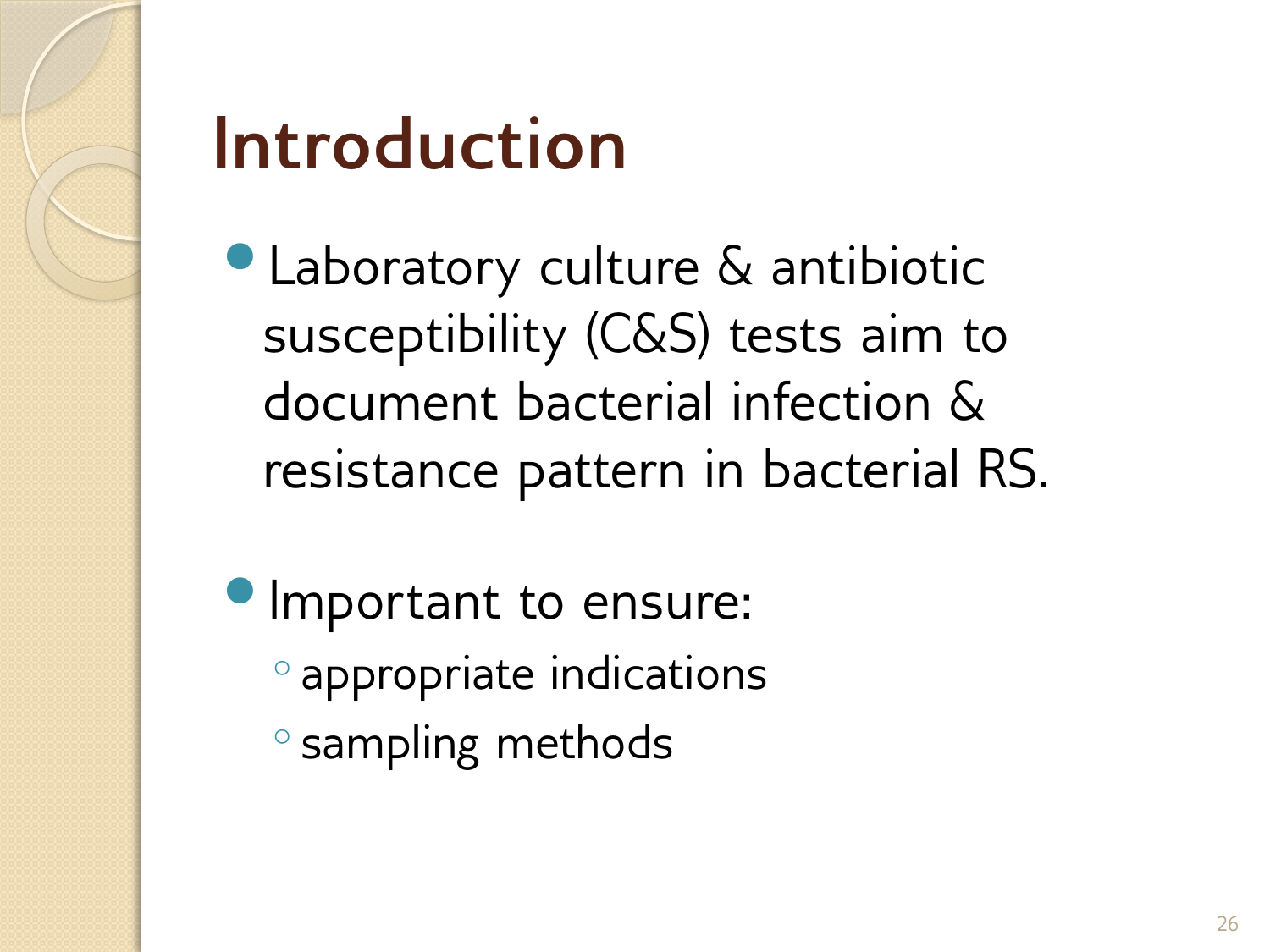

# Introduction
Laboratory culture & antibiotic susceptibility (C&S) tests aim to document bacterial infection & resistance pattern in bacterial RS.

Important to ensure:
appropriate indications
sampling methods
26